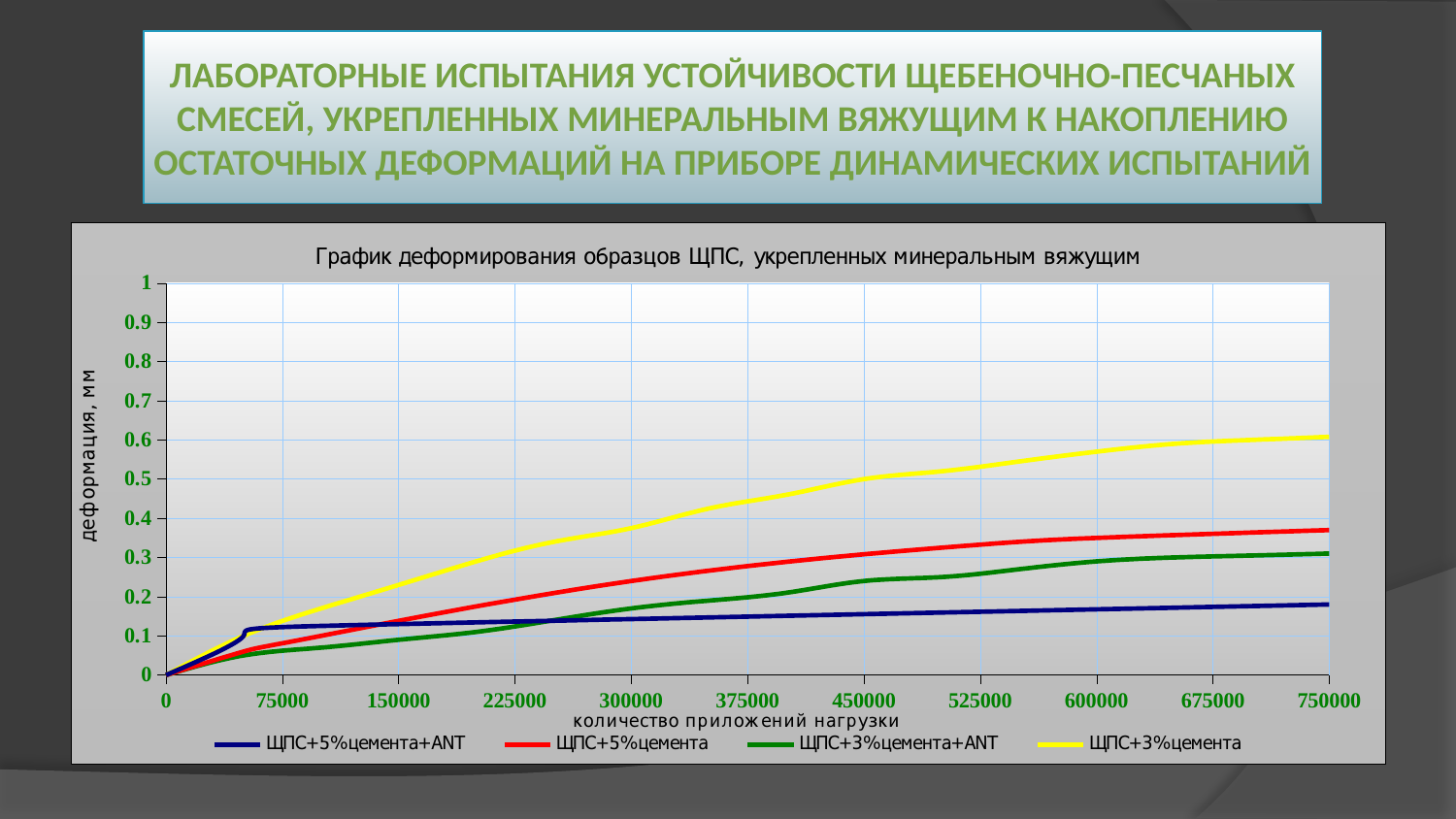

# Лабораторные испытания устойчивости щебеночно-песчаных смесей, укрепленных минеральным вяжущим к накоплению остаточных деформаций на приборе динамических испытаний

### Chart: График деформирования образцов ЩПС, укрепленных минеральным вяжущим

| Category |  |  |  |  |
|---|---|---|---|---|